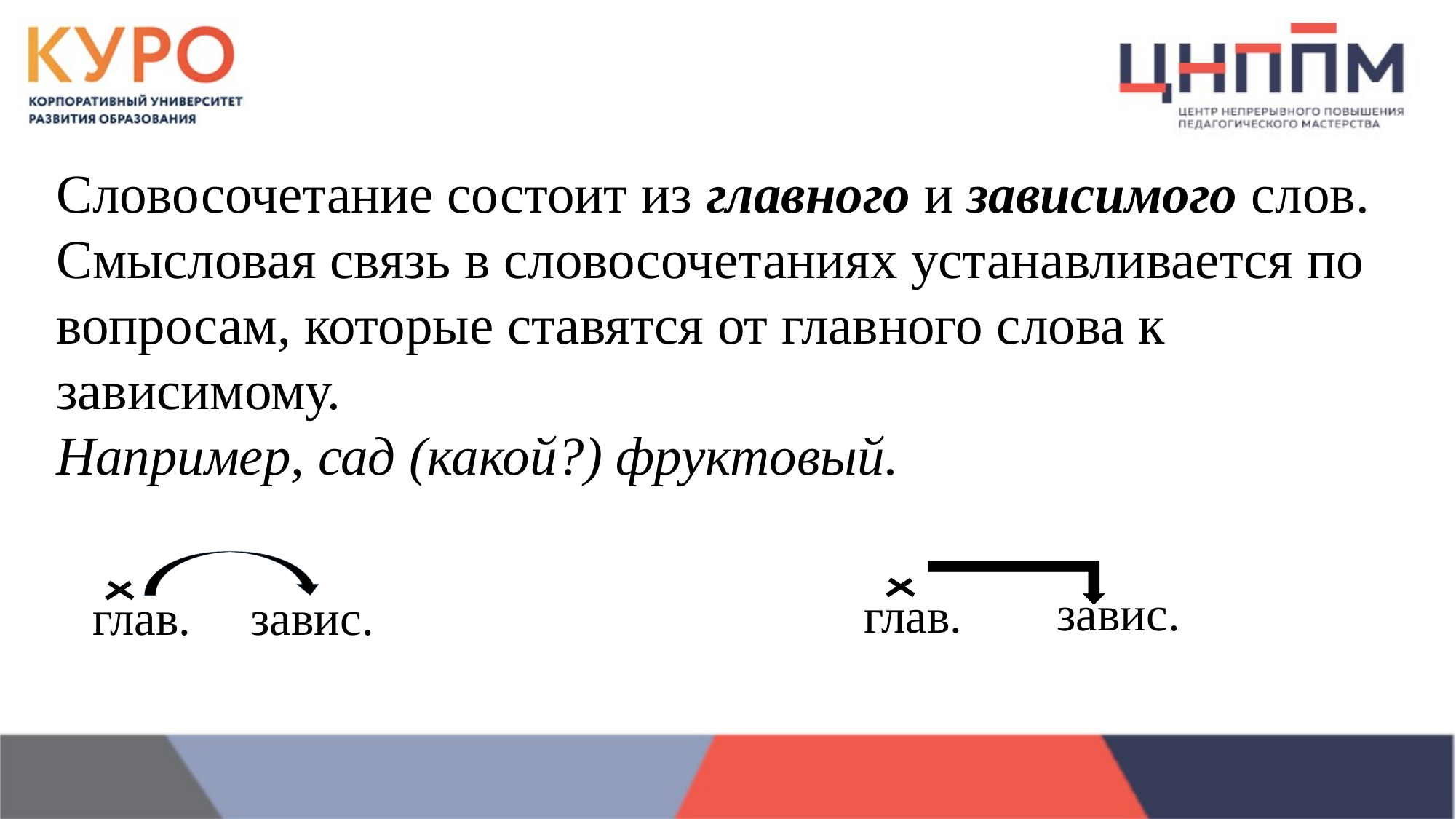

Словосочетание состоит из главного и зависимого слов.
Смысловая связь в словосочетаниях устанавливается по вопросам, которые ставятся от главного слова к зависимому.
Например, сад (какой?) фруктовый.

завис.
глав.

завис.
глав.